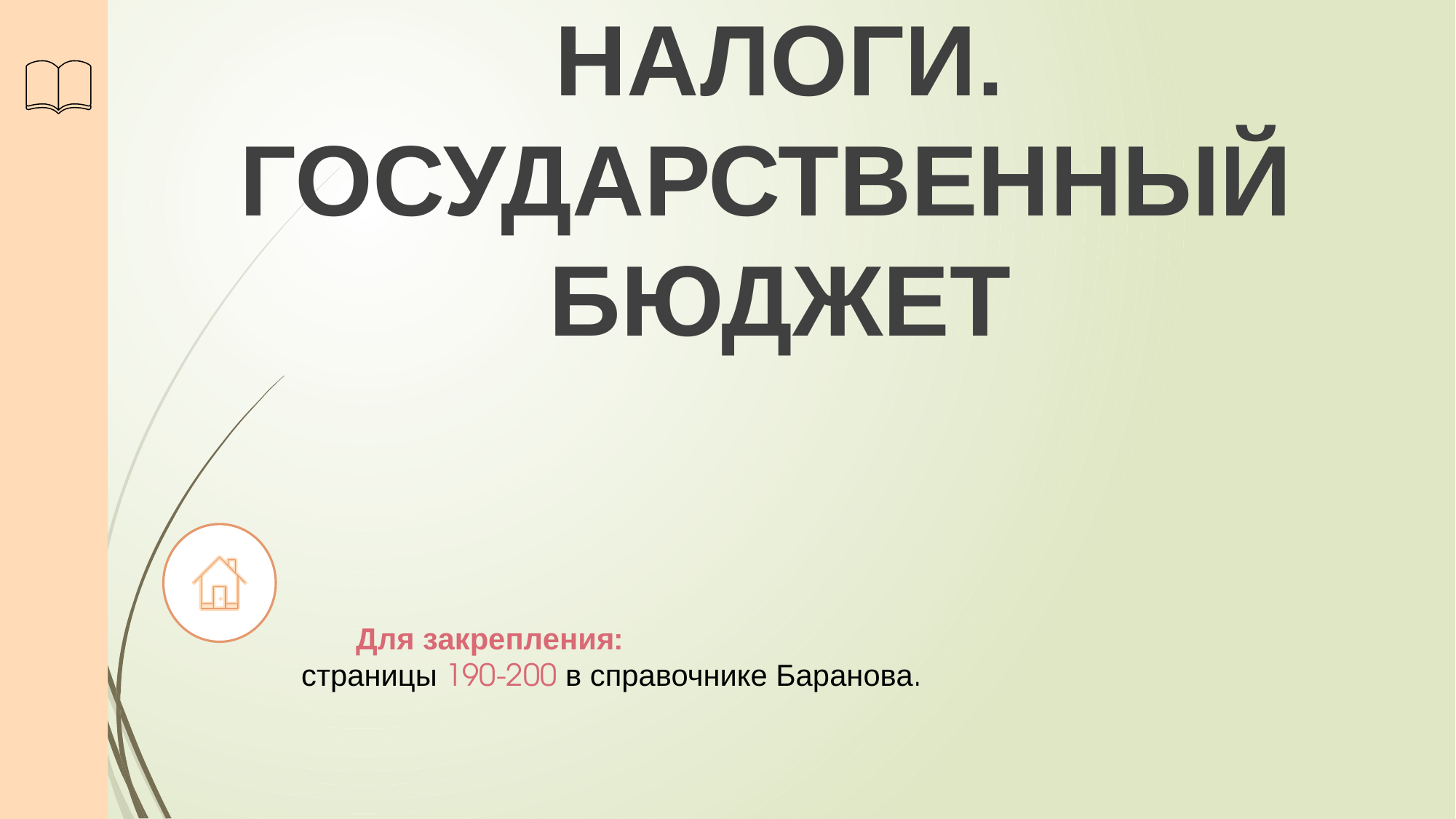

# НАЛОГИ. ГОСУДАРСТВЕННЫЙ БЮДЖЕТ

		Для закрепления:
страницы 190-200 в справочнике Баранова.